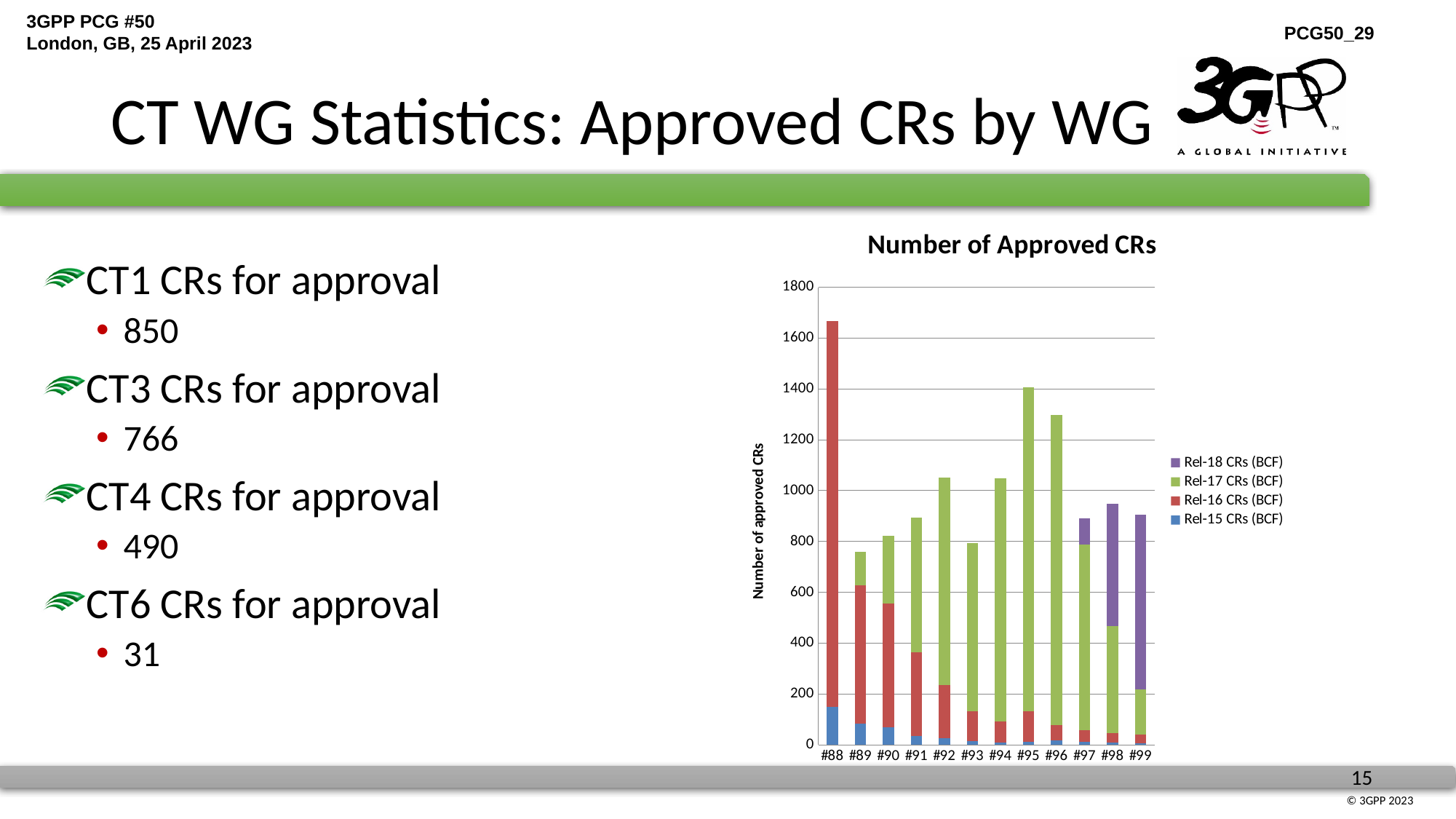

# CT WG Statistics: Approved CRs by WG

### Chart: Number of Approved CRs

| Category | Rel-15 CRs (BCF) | Rel-16 CRs (BCF) | Rel-17 CRs (BCF) | Rel-18 CRs (BCF) |
|---|---|---|---|---|
| #88 | 148.0 | 1519.0 | None | None |
| #89 | 82.0 | 544.0 | 132.0 | None |
| #90 | 68.0 | 489.0 | 266.0 | None |
| #91 | 36.0 | 328.0 | 529.0 | None |
| #92 | 25.0 | 209.0 | 818.0 | None |
| #93 | 16.0 | 117.0 | 661.0 | None |
| #94 | 10.0 | 83.0 | 956.0 | None |
| #95 | 12.0 | 120.0 | 1275.0 | None |
| #96 | 17.0 | 60.0 | 1220.0 | None |
| #97 | 11.0 | 48.0 | 730.0 | 103.0 |
| #98 | 10.0 | 37.0 | 420.0 | 482.0 |
| #99 | 6.0 | 35.0 | 177.0 | 688.0 |
CT1 CRs for approval
850
CT3 CRs for approval
766
CT4 CRs for approval
490
CT6 CRs for approval
31